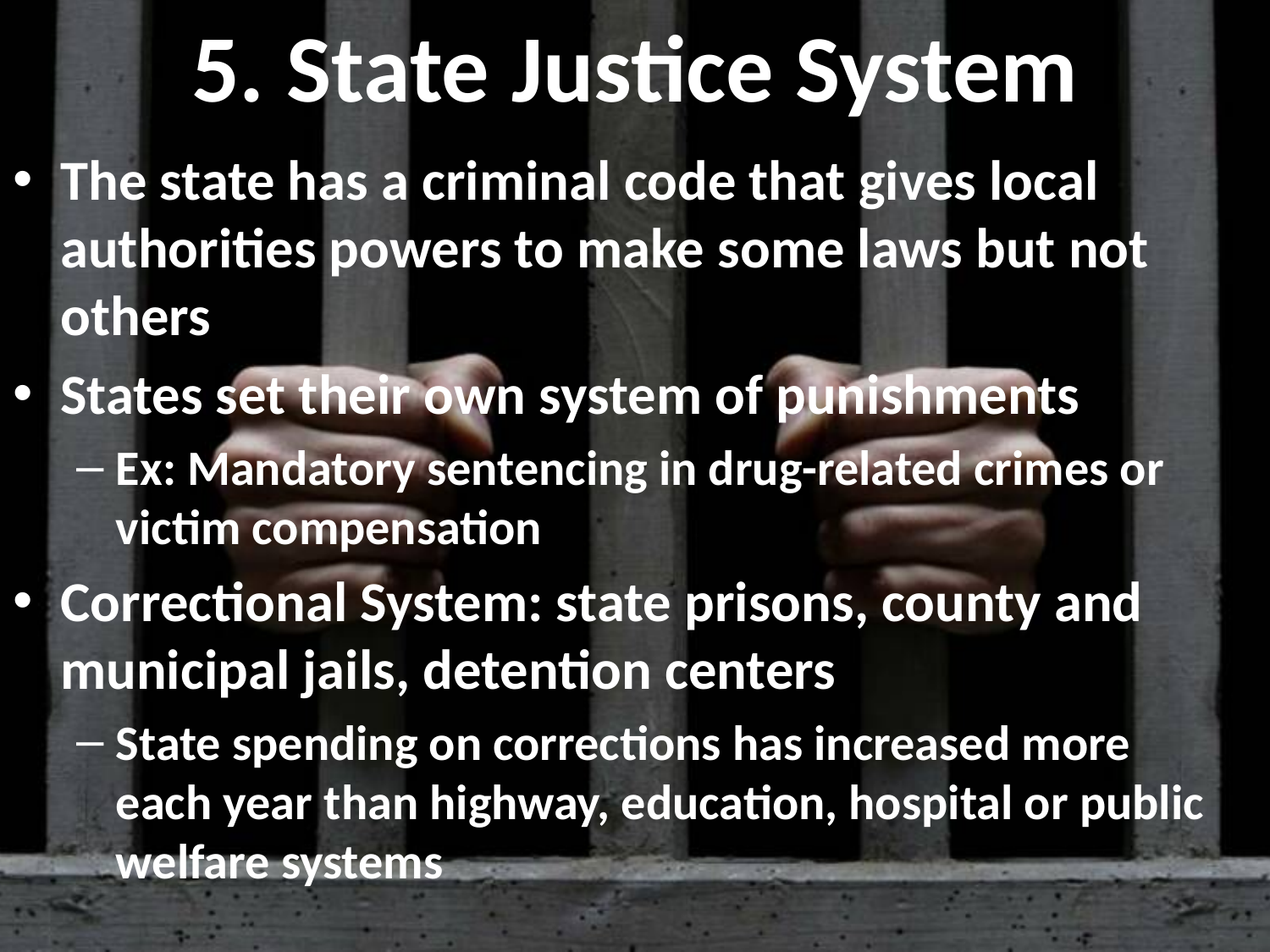

# 5. State Justice System
The state has a criminal code that gives local authorities powers to make some laws but not others
States set their own system of punishments
Ex: Mandatory sentencing in drug-related crimes or victim compensation
Correctional System: state prisons, county and municipal jails, detention centers
State spending on corrections has increased more each year than highway, education, hospital or public welfare systems